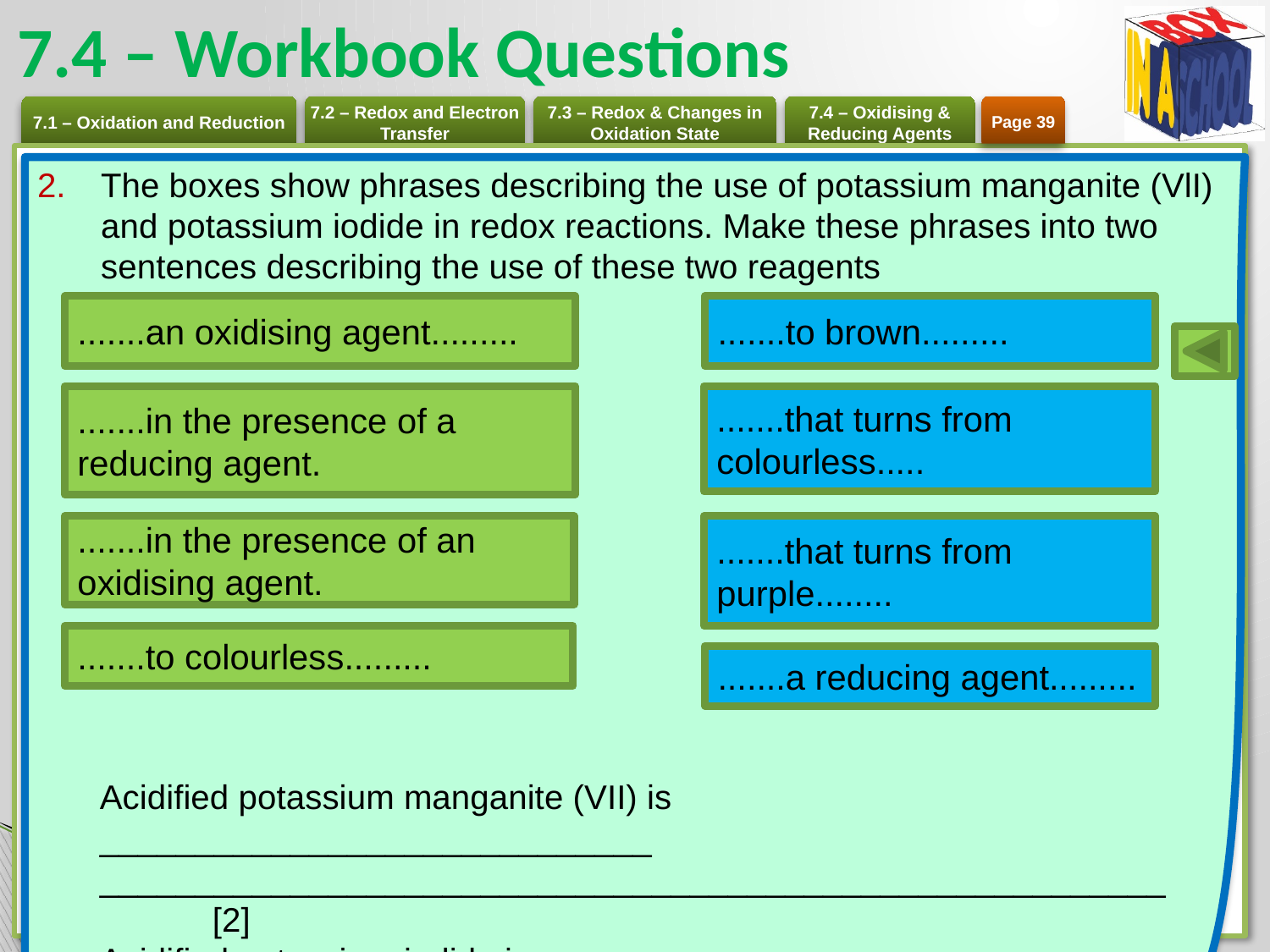

# 7.4 – Workbook Questions
Page 39
The boxes show phrases describing the use of potassium manganite (VlI) and potassium iodide in redox reactions. Make these phrases into two sentences describing the use of these two reagents	[2]

Acidified potassium manganite (VII) is _____________________________
________________________________________________________	[2]
Acidified potassium iodide is ___________________________________
_______________________________________________________ [2]

.......an oxidising agent.........
.......to brown.........

.......that turns from colourless.....
.......in the presence of a reducing agent.
.......in the presence of an oxidising agent.
.......that turns from purple........
.......to colourless.........
.......a reducing agent.........